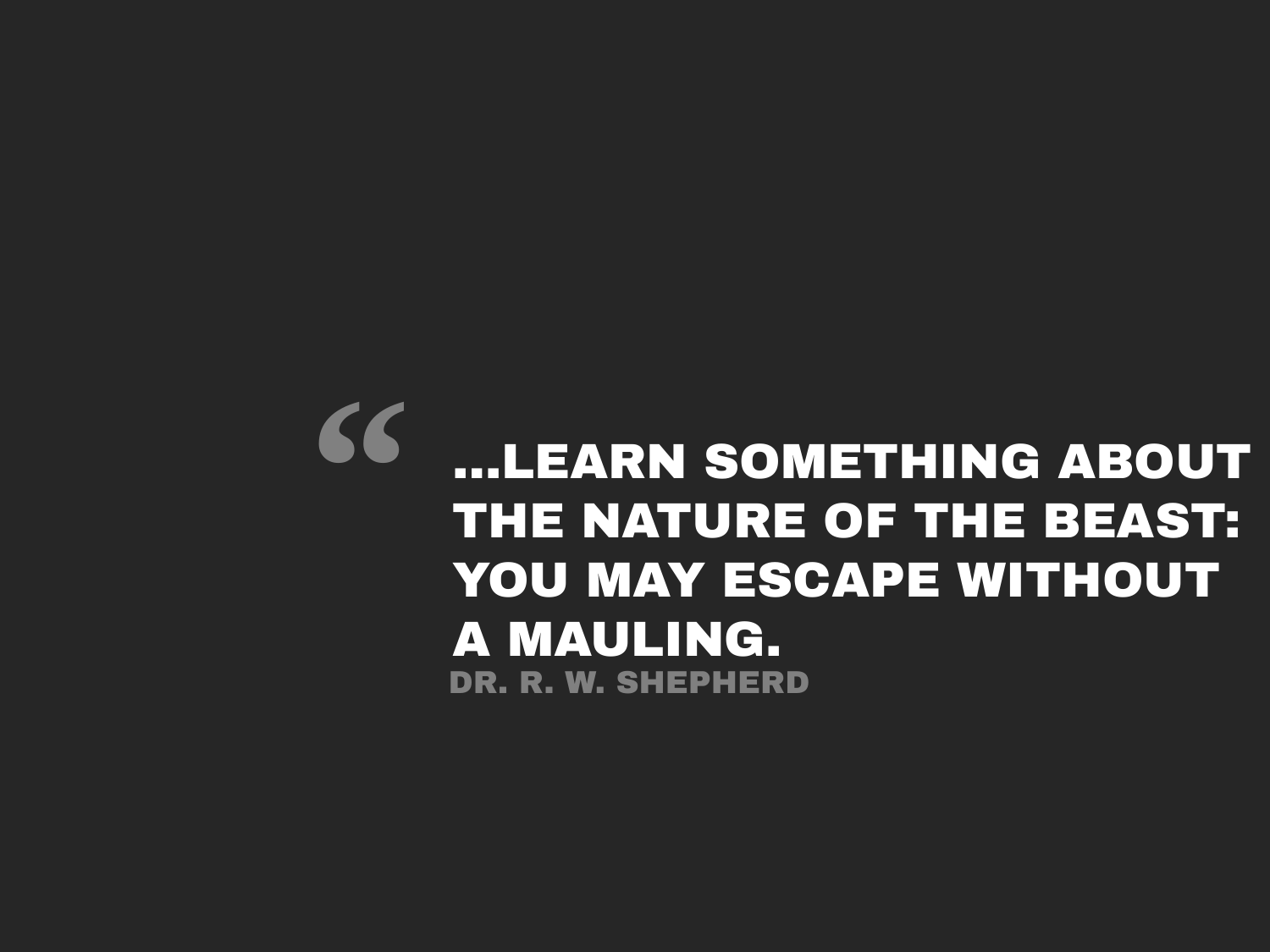

“
…LEARN SOMETHING ABOUT
THE NATURE OF THE BEAST:
YOU MAY ESCAPE WITHOUT
A MAULING.

DR. R. W. SHEPHERD